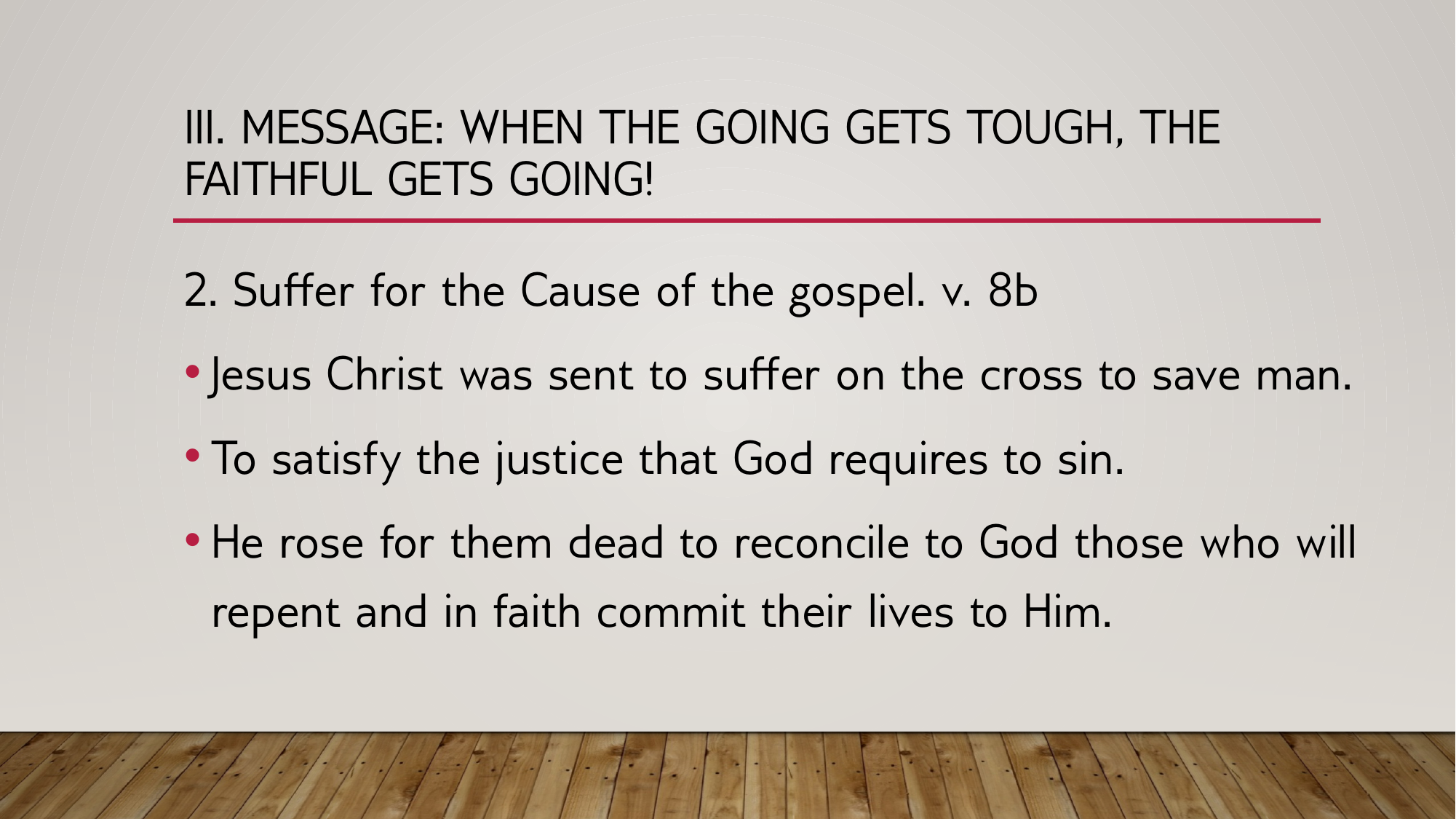

# III. Message: when the going gets tough, the faithful gets going!
2. Suffer for the Cause of the gospel. v. 8b
Jesus Christ was sent to suffer on the cross to save man.
To satisfy the justice that God requires to sin.
He rose for them dead to reconcile to God those who will repent and in faith commit their lives to Him.